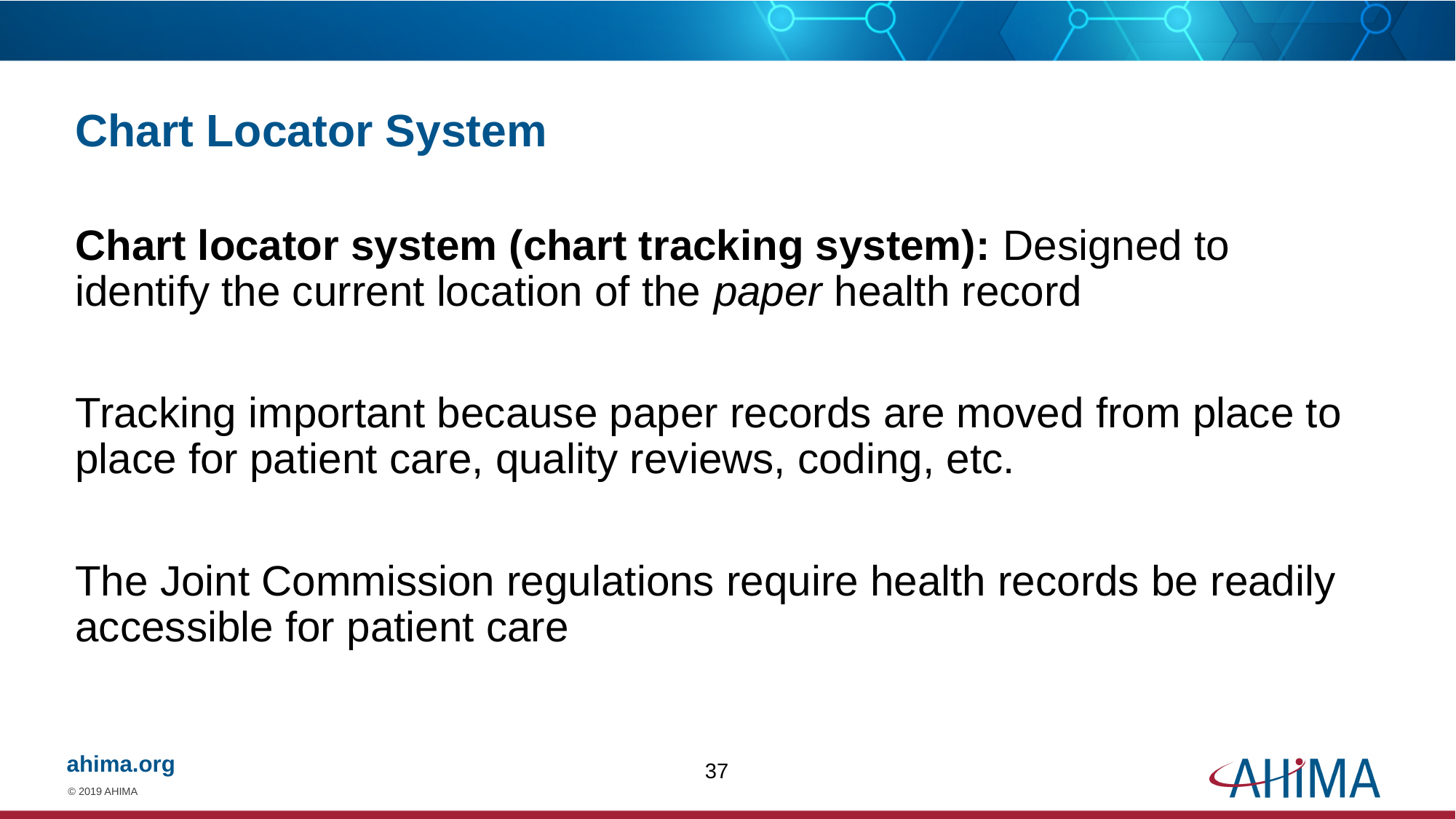

# Chart Locator System
Chart locator system (chart tracking system): Designed to identify the current location of the paper health record

Tracking important because paper records are moved from place to place for patient care, quality reviews, coding, etc.

The Joint Commission regulations require health records be readily accessible for patient care